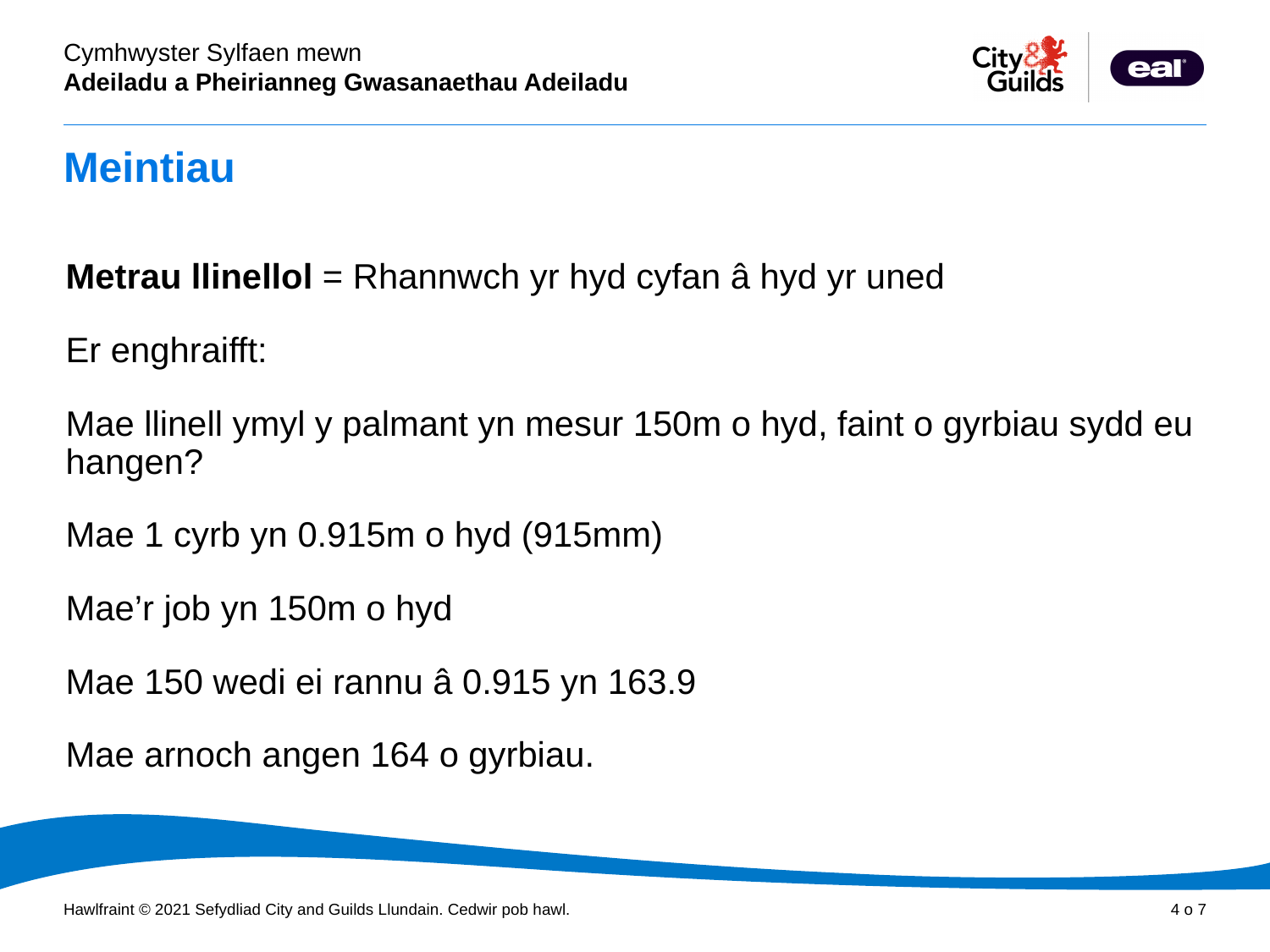

# Meintiau

Metrau llinellol = Rhannwch yr hyd cyfan â hyd yr uned
Er enghraifft:
Mae llinell ymyl y palmant yn mesur 150m o hyd, faint o gyrbiau sydd eu hangen?
Mae 1 cyrb yn 0.915m o hyd (915mm)
Mae’r job yn 150m o hyd
Mae 150 wedi ei rannu â 0.915 yn 163.9
Mae arnoch angen 164 o gyrbiau.